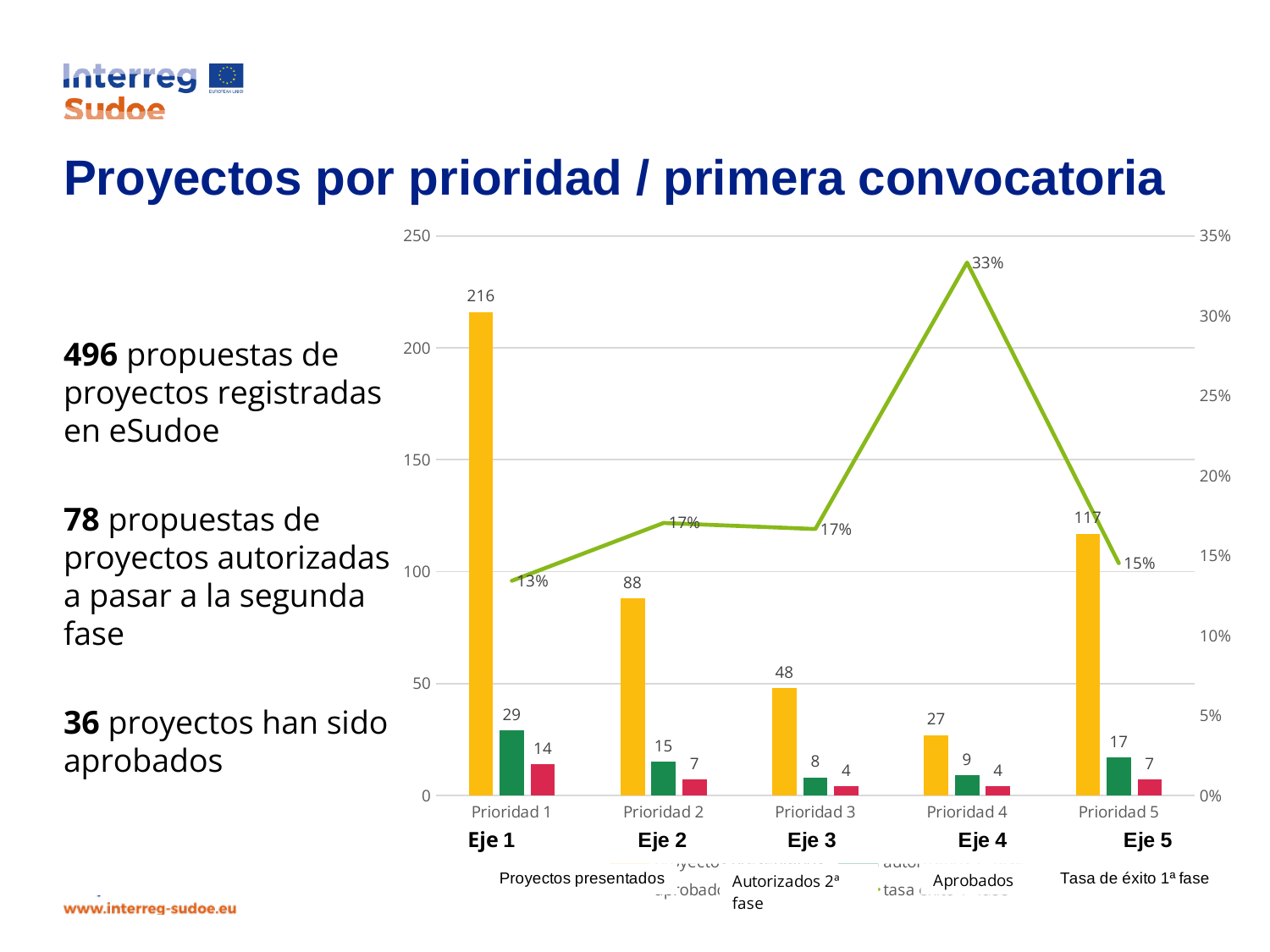

Proyectos por prioridad / primera convocatoria

### Chart

| Category | proyectos presentados  | autorizados 2ª fase | aprobados | tasa exito 1ª fase |
|---|---|---|---|---|
| Prioridad 1 | 216.0 | 29.0 | 14.0 | 0.13425925925925927 |
| Prioridad 2 | 88.0 | 15.0 | 7.0 | 0.17045454545454544 |
| Prioridad 3 | 48.0 | 8.0 | 4.0 | 0.16666666666666666 |
| Prioridad 4 | 27.0 | 9.0 | 4.0 | 0.3333333333333333 |
| Prioridad 5 | 117.0 | 17.0 | 7.0 | 0.1452991452991453 |
496 propuestas de proyectos registradas en eSudoe

78 propuestas de proyectos autorizadas a pasar a la segunda fase

36 proyectos han sido aprobados